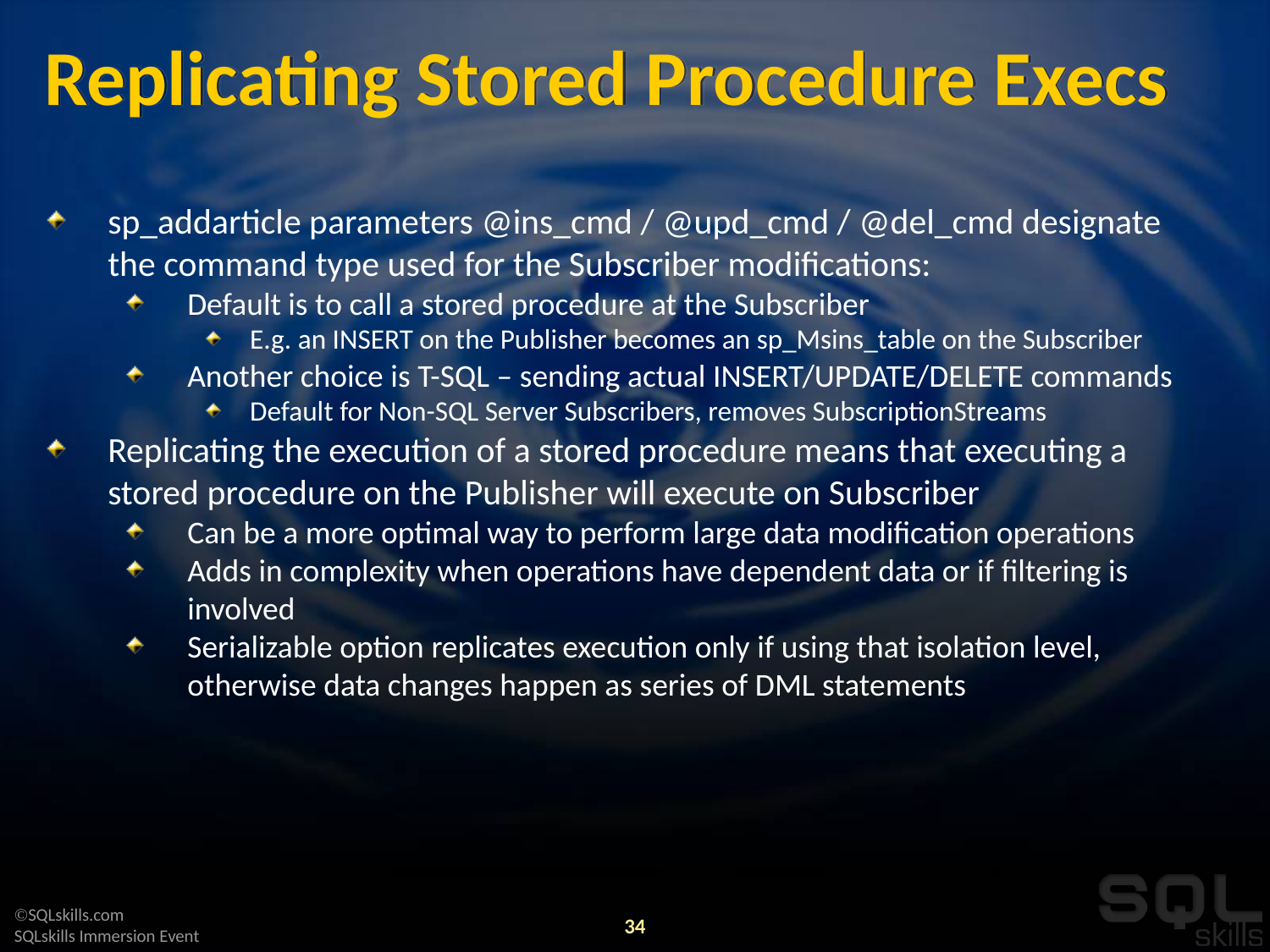

# Replicating Stored Procedure Execs
sp_addarticle parameters @ins_cmd / @upd_cmd / @del_cmd designate the command type used for the Subscriber modifications:
Default is to call a stored procedure at the Subscriber
E.g. an INSERT on the Publisher becomes an sp_Msins_table on the Subscriber
Another choice is T-SQL – sending actual INSERT/UPDATE/DELETE commands
Default for Non-SQL Server Subscribers, removes SubscriptionStreams
Replicating the execution of a stored procedure means that executing a stored procedure on the Publisher will execute on Subscriber
Can be a more optimal way to perform large data modification operations
Adds in complexity when operations have dependent data or if filtering is involved
Serializable option replicates execution only if using that isolation level, otherwise data changes happen as series of DML statements
34